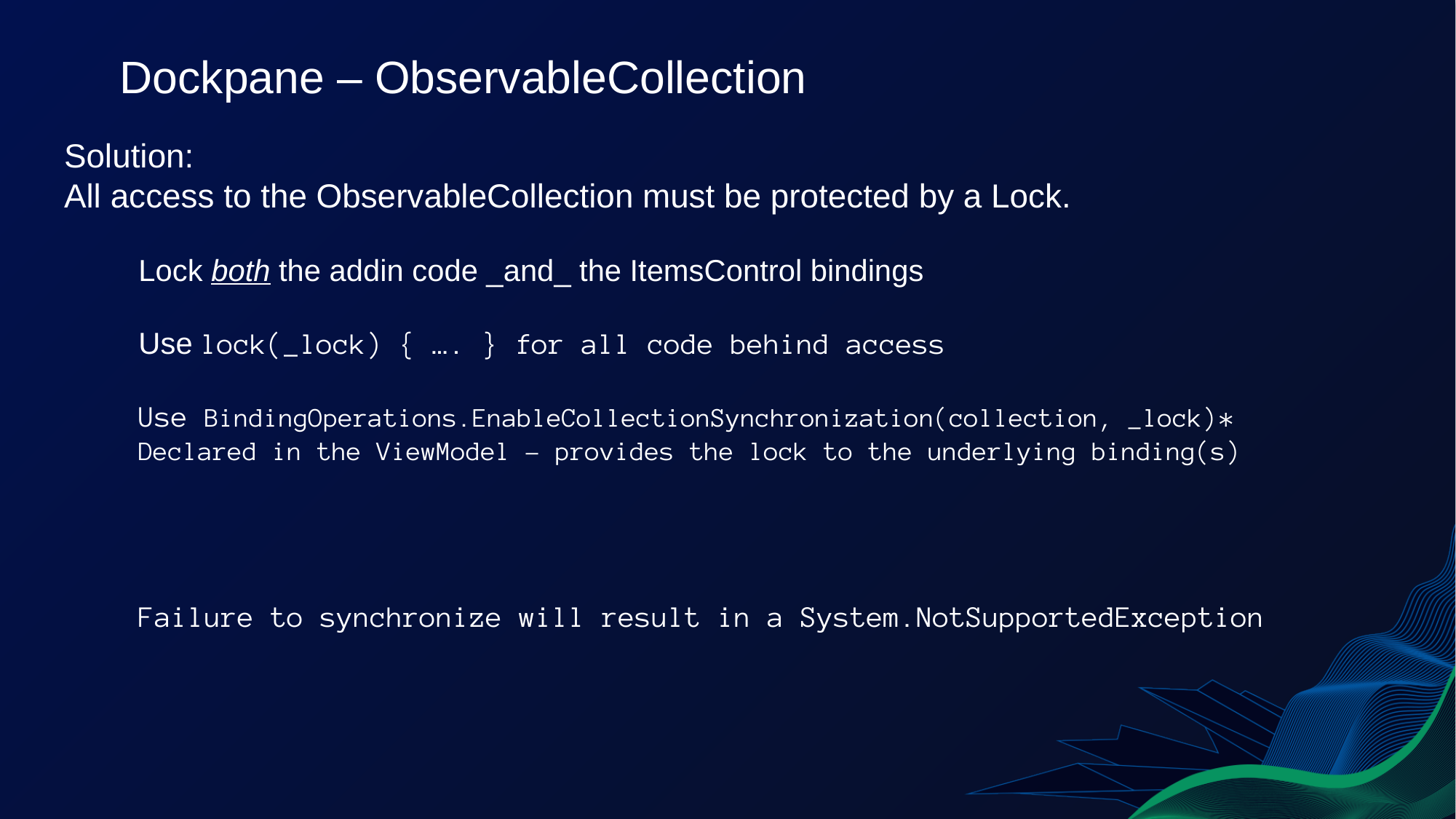

Dockpane – ObservableCollection
Solution:
All access to the ObservableCollection must be protected by a Lock.

Lock both the addin code _and_ the ItemsControl bindings

Use lock(_lock) { …. } for all code behind access

Use BindingOperations.EnableCollectionSynchronization(collection, _lock)*
Declared in the ViewModel – provides the lock to the underlying binding(s)

Failure to synchronize will result in a System.NotSupportedException

*Any mutable data across shared threads should be locked